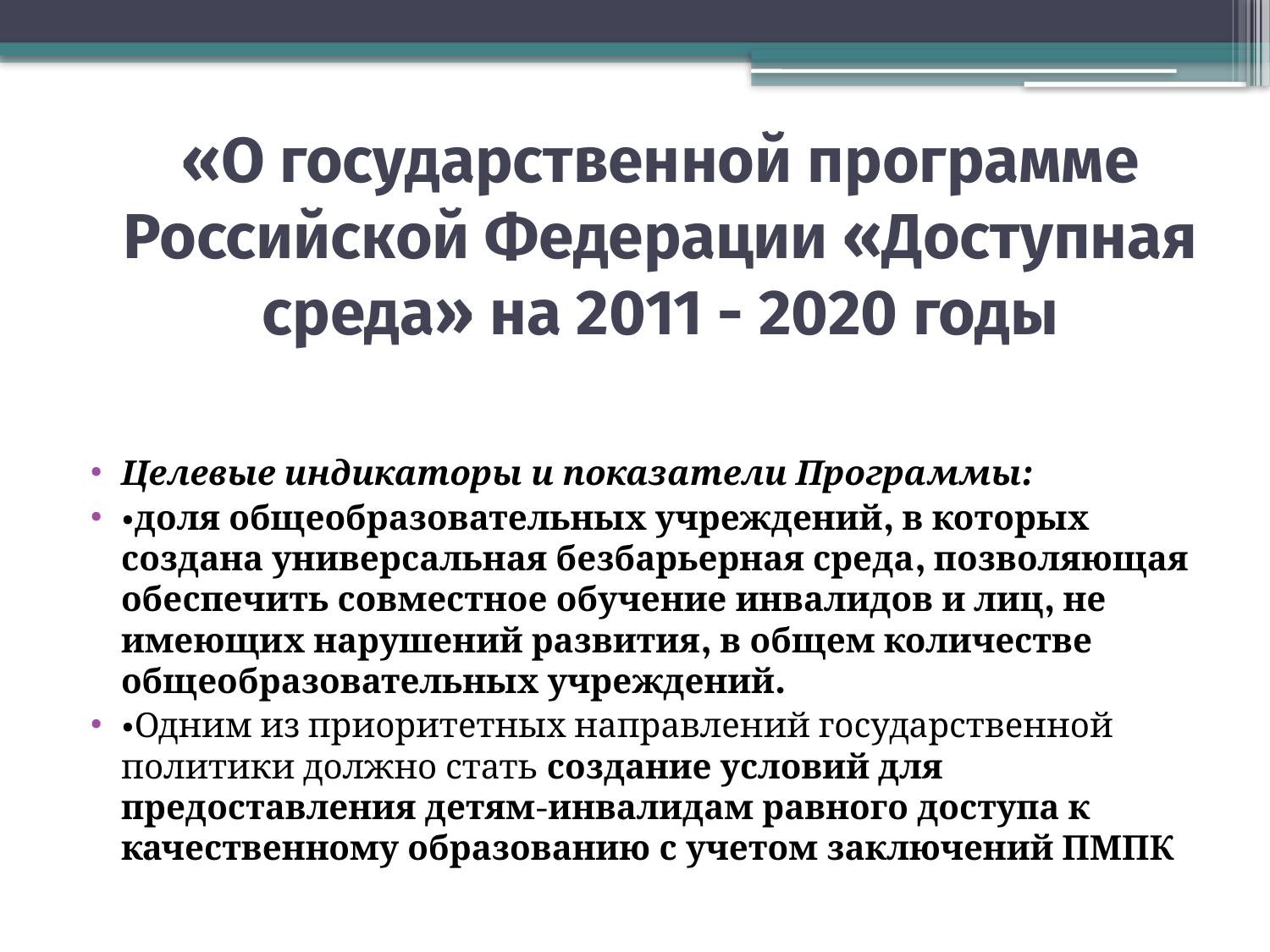

# «О государственной программе Российской Федерации «Доступная среда» на 2011 - 2020 годы

Целевые индикаторы и показатели Программы:
•доля общеобразовательных учреждений, в которых создана универсальная безбарьерная среда, позволяющая обеспечить совместное обучение инвалидов и лиц, не имеющих нарушений развития, в общем количестве общеобразовательных учреждений.
•Одним из приоритетных направлений государственной политики должно стать создание условий для предоставления детям-инвалидам равного доступа к качественному образованию с учетом заключений ПМПК